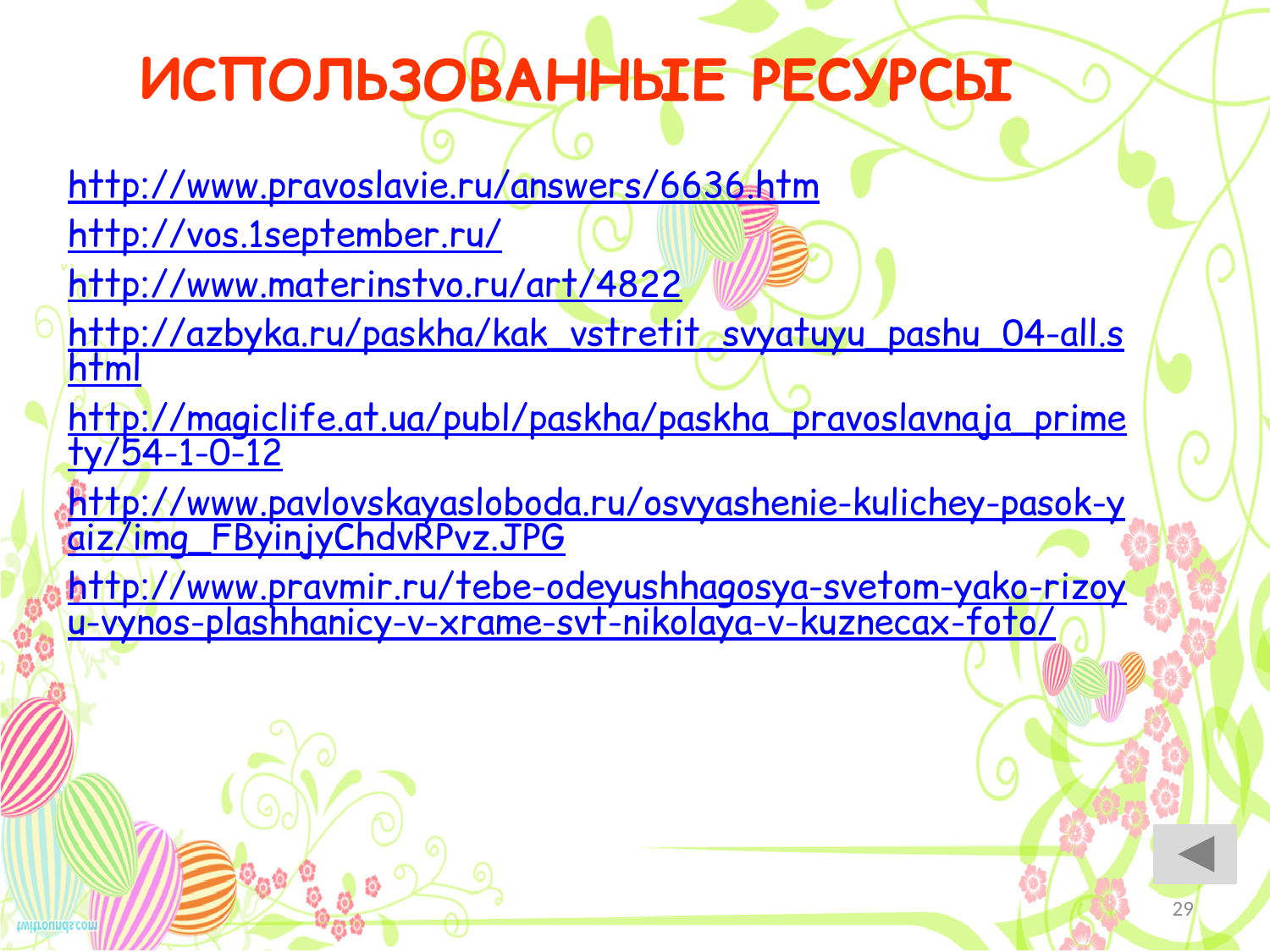

# ИСПОЛЬЗОВАННЫЕ РЕСУРСЫ
http://www.pravoslavie.ru/answers/6636.htm
http://vos.1september.ru/
http://www.materinstvo.ru/art/4822
http://azbyka.ru/paskha/kak_vstretit_svyatuyu_pashu_04-all.shtml
http://magiclife.at.ua/publ/paskha/paskha_pravoslavnaja_primety/54-1-0-12
http://www.pavlovskayasloboda.ru/osvyashenie-kulichey-pasok-yaiz/img_FByinjyChdvRPvz.JPG
http://www.pravmir.ru/tebe-odeyushhagosya-svetom-yako-rizoyu-vynos-plashhanicy-v-xrame-svt-nikolaya-v-kuznecax-foto/

29